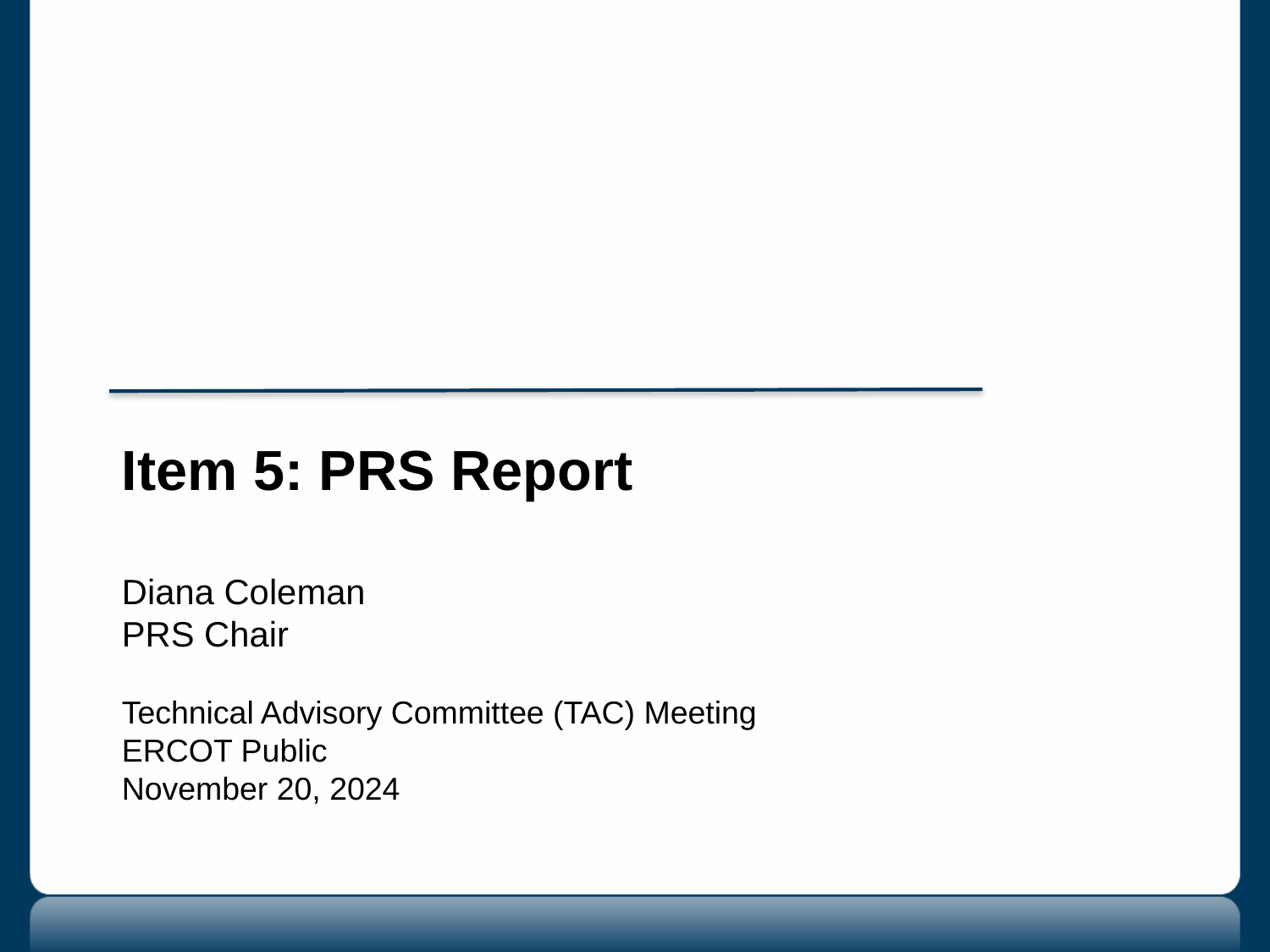

Item 5: PRS Report

Diana Coleman
PRS Chair

Technical Advisory Committee (TAC) Meeting
ERCOT Public
November 20, 2024